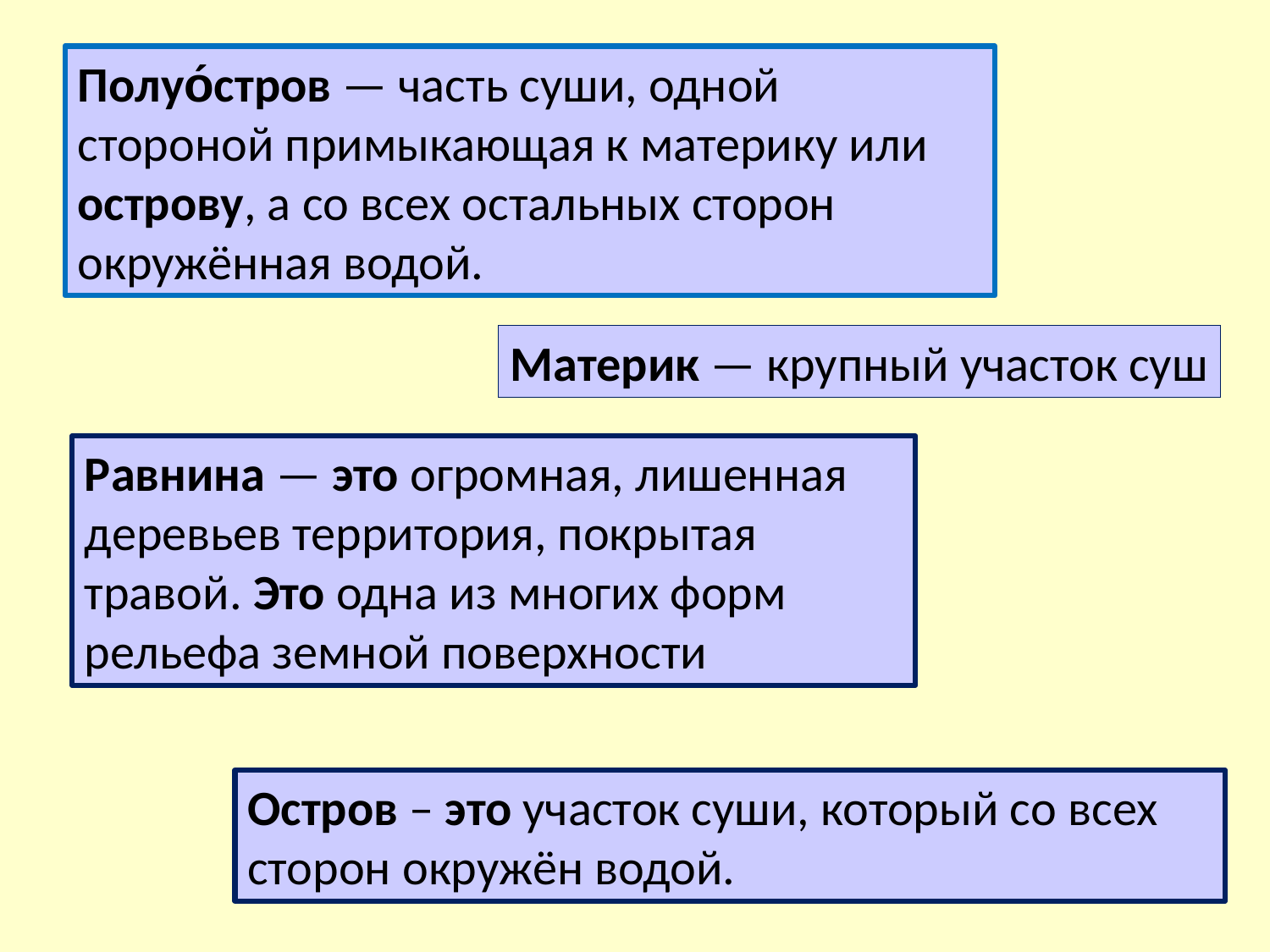

Полуо́стров — часть суши, одной стороной примыкающая к материку или острову, а со всех остальных сторон окружённая водой.
Материк — крупный участок суш
Равнина — это огромная, лишенная деревьев территория, покрытая травой. Это одна из многих форм рельефа земной поверхности
Остров – это участок суши, который со всех сторон окружён водой.